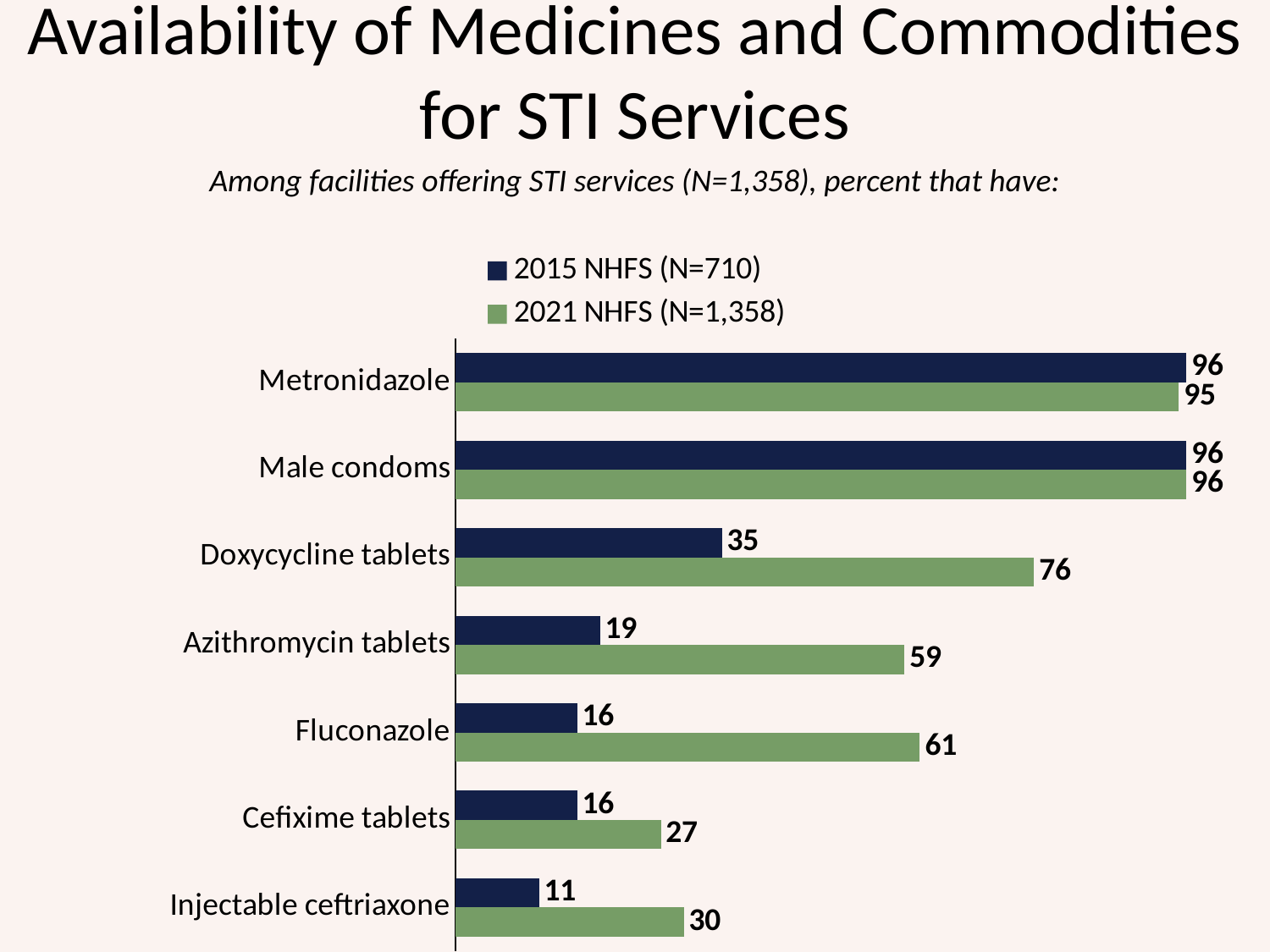

# Availability of Medicines and Commodities for STI Services
Among facilities offering STI services (N=1,358), percent that have:

### Chart

| Category | 2021 NHFS (N=1,358) | 2015 NHFS (N=710) |
|---|---|---|
| Injectable ceftriaxone | 30.0 | 11.0 |
| Cefixime tablets | 27.0 | 16.0 |
| Fluconazole | 61.0 | 16.0 |
| Azithromycin tablets | 59.0 | 19.0 |
| Doxycycline tablets | 76.0 | 35.0 |
| Male condoms | 96.0 | 96.0 |
| Metronidazole | 95.0 | 96.0 |